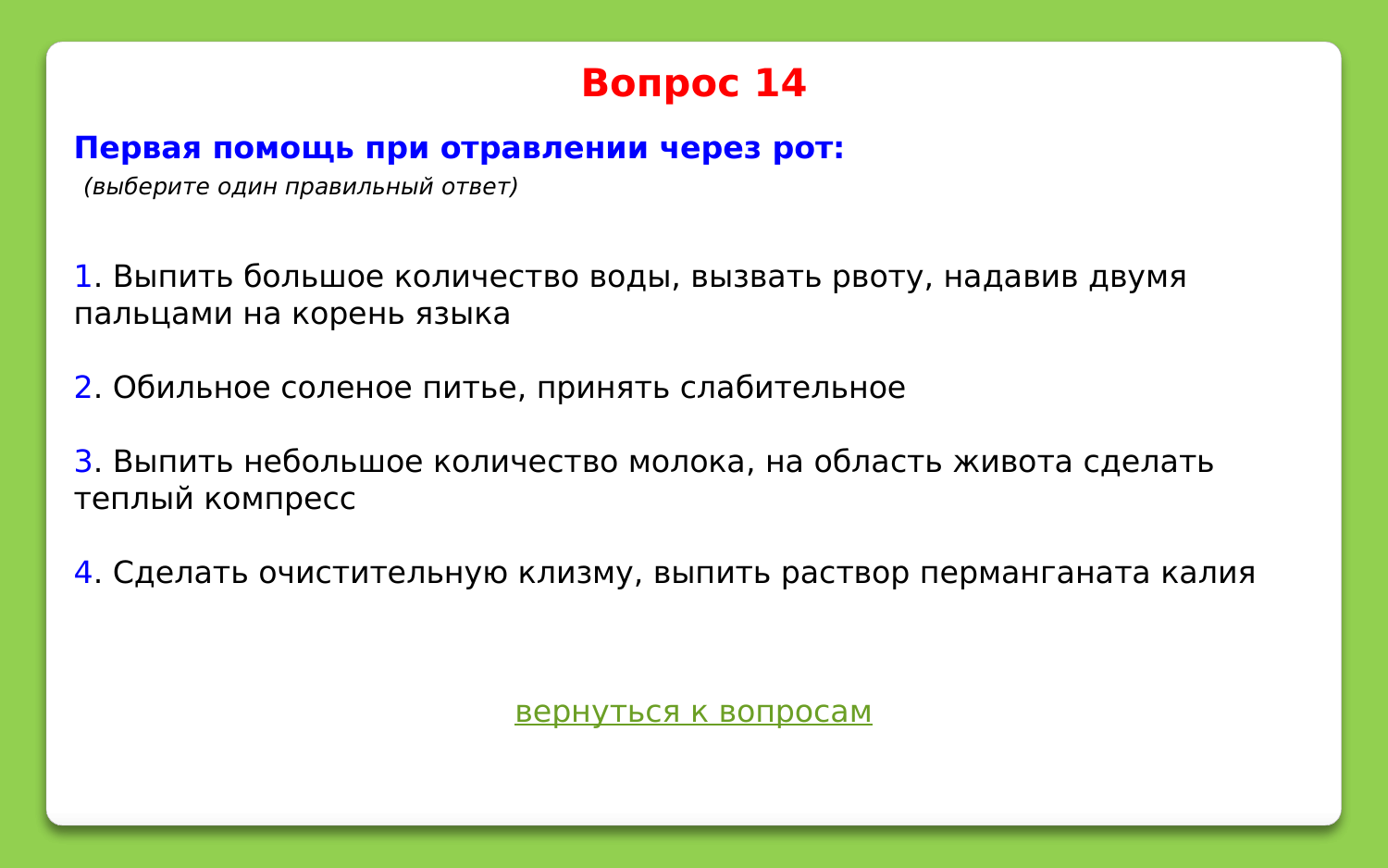

Вопрос 14

Первая помощь при отравлении через рот:
 (выберите один правильный ответ)

1. Выпить большое количество воды, вызвать рвоту, надавив двумя пальцами на корень языка

2. Обильное соленое питье, принять слабительное

3. Выпить небольшое количество молока, на область живота сделать теплый компресс

4. Сделать очистительную клизму, выпить раствор перманганата калия

вернуться к вопросам